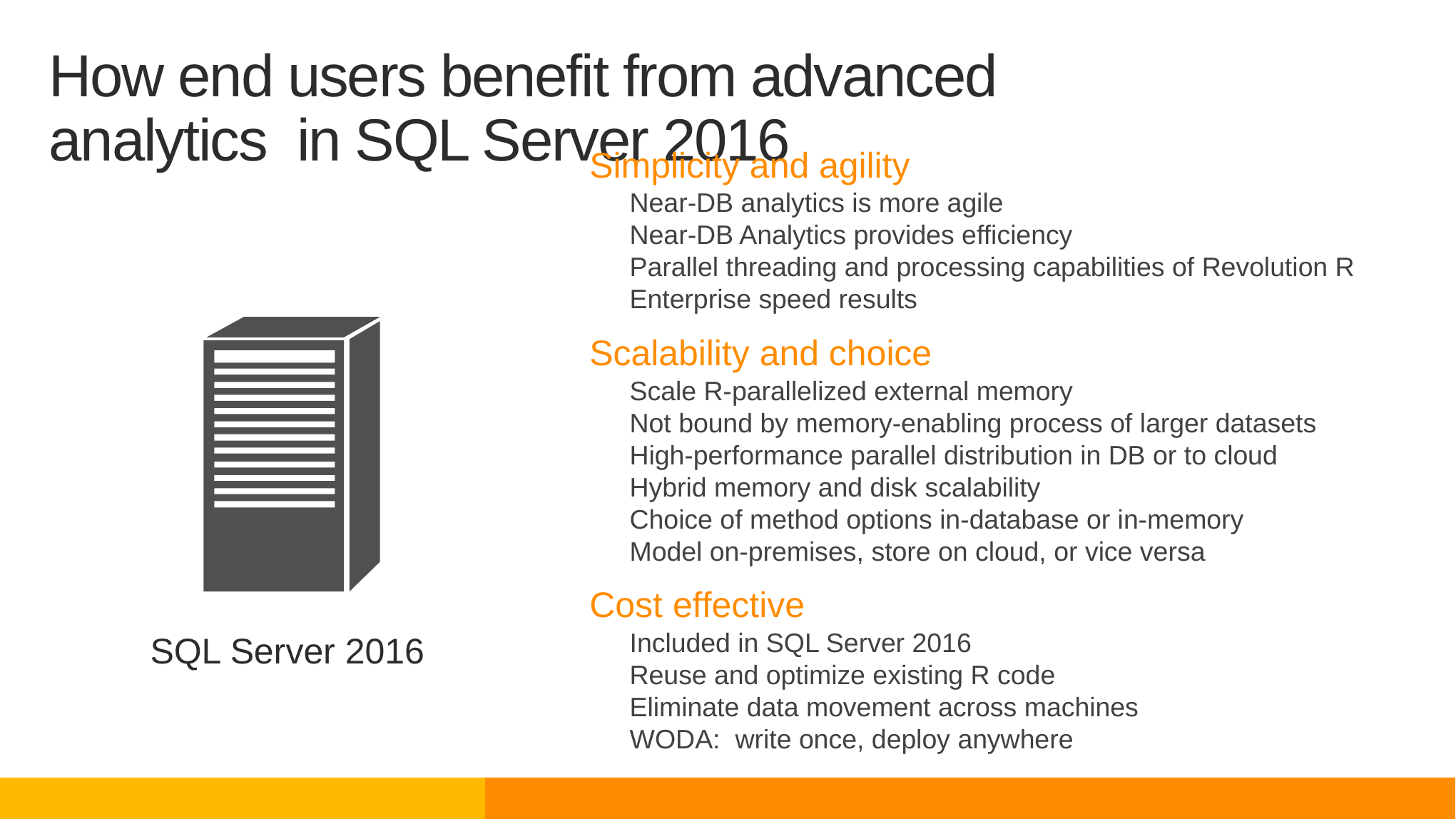

# How end users benefit from advanced analytics  in SQL Server 2016
Simplicity and agility
Near-DB analytics is more agile
Near-DB Analytics provides efficiency
Parallel threading and processing capabilities of Revolution R Enterprise speed results
Scalability and choice
Scale R-parallelized external memory
Not bound by memory-enabling process of larger datasets
High-performance parallel distribution in DB or to cloud
Hybrid memory and disk scalability
Choice of method options in-database or in-memory
Model on-premises, store on cloud, or vice versa
Cost effective
Included in SQL Server 2016
Reuse and optimize existing R code
Eliminate data movement across machines
WODA:  write once, deploy anywhere

SQL Server 2016